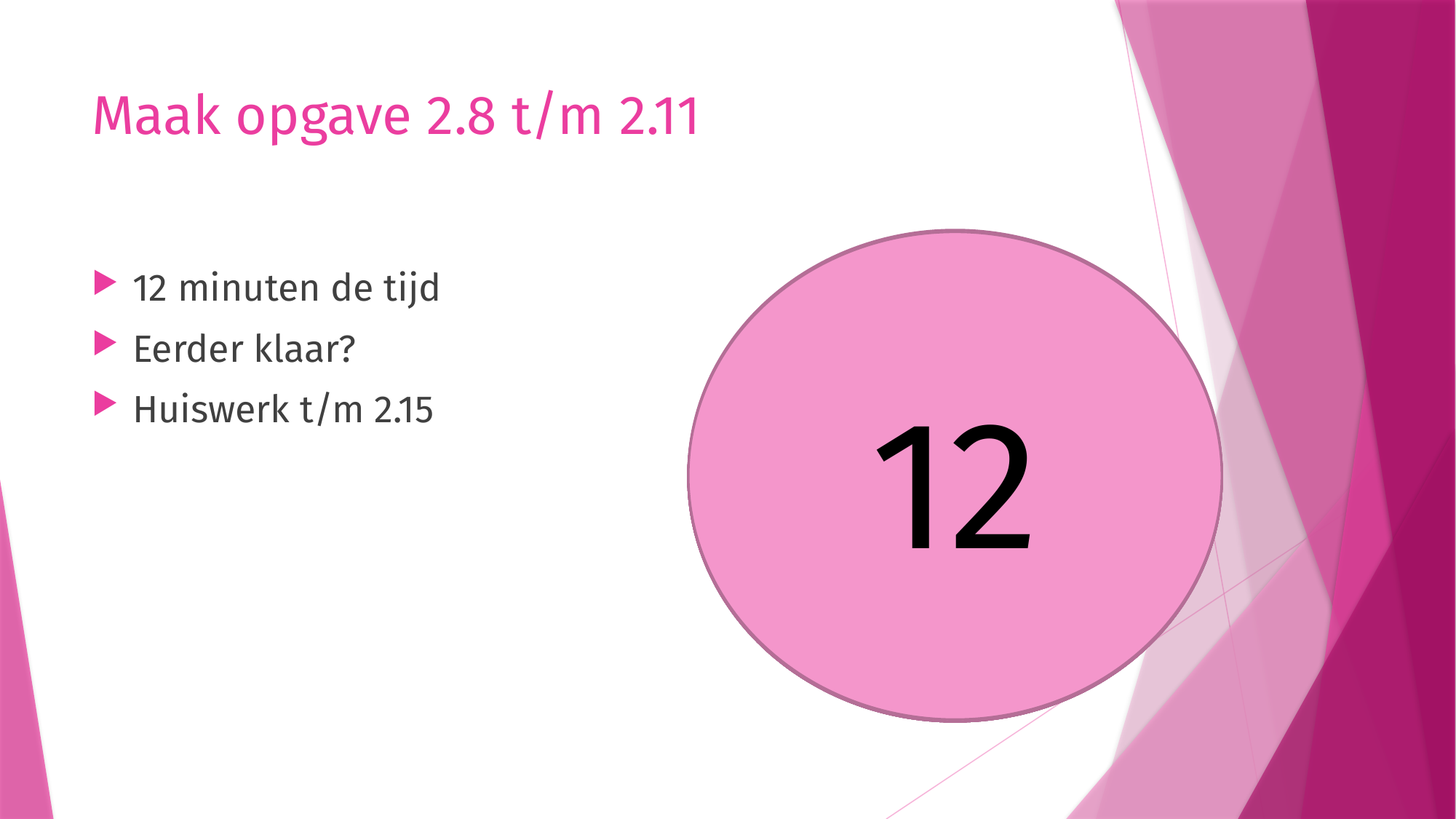

# Maak opgave 2.8 t/m 2.11
10
12
9
8
11
5
6
7
4
3
1
2
12 minuten de tijd
Eerder klaar?
Huiswerk t/m 2.15